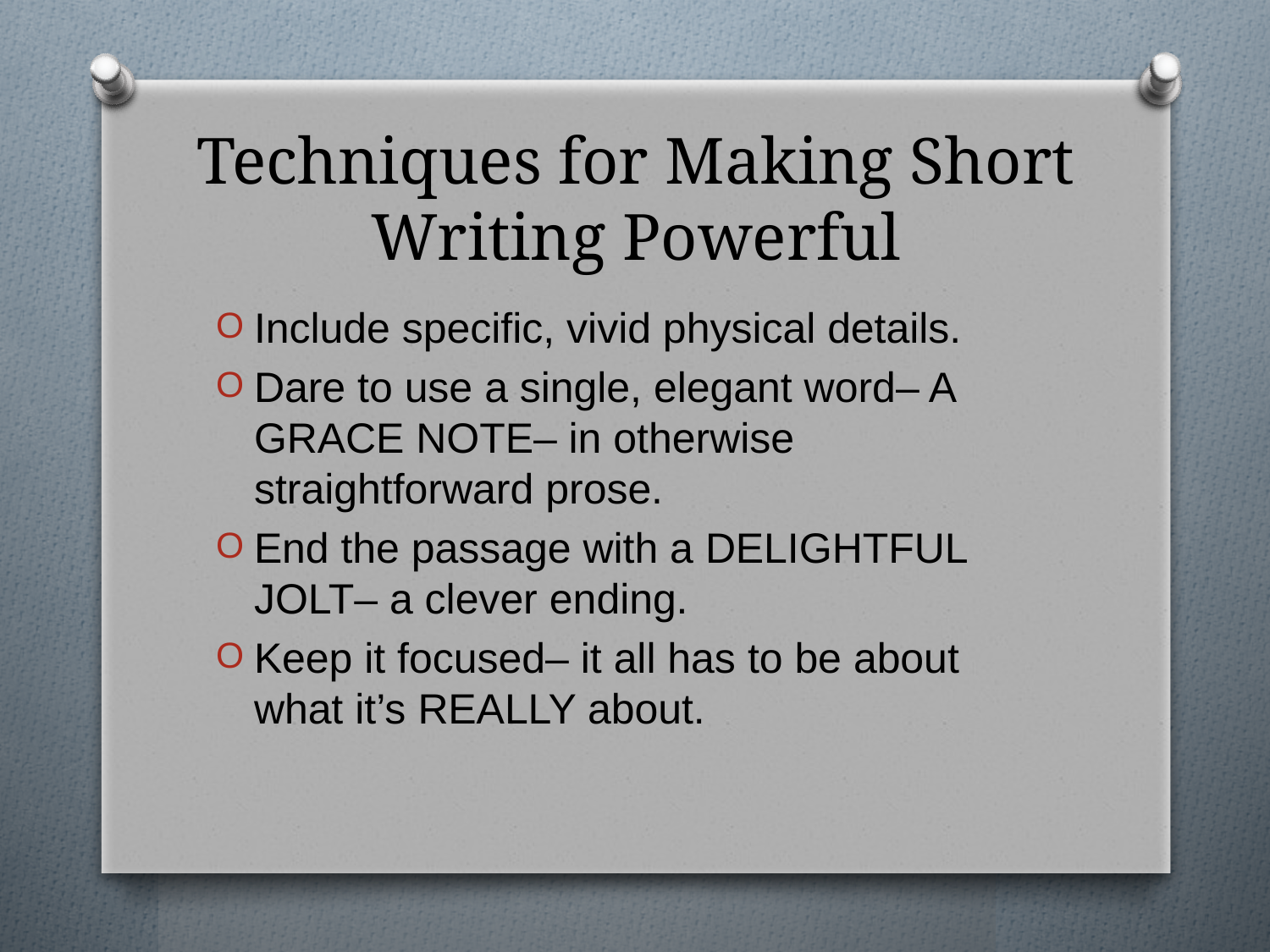

# Techniques for Making Short Writing Powerful
Include specific, vivid physical details.
Dare to use a single, elegant word– A GRACE NOTE– in otherwise straightforward prose.
End the passage with a DELIGHTFUL JOLT– a clever ending.
Keep it focused– it all has to be about what it’s REALLY about.